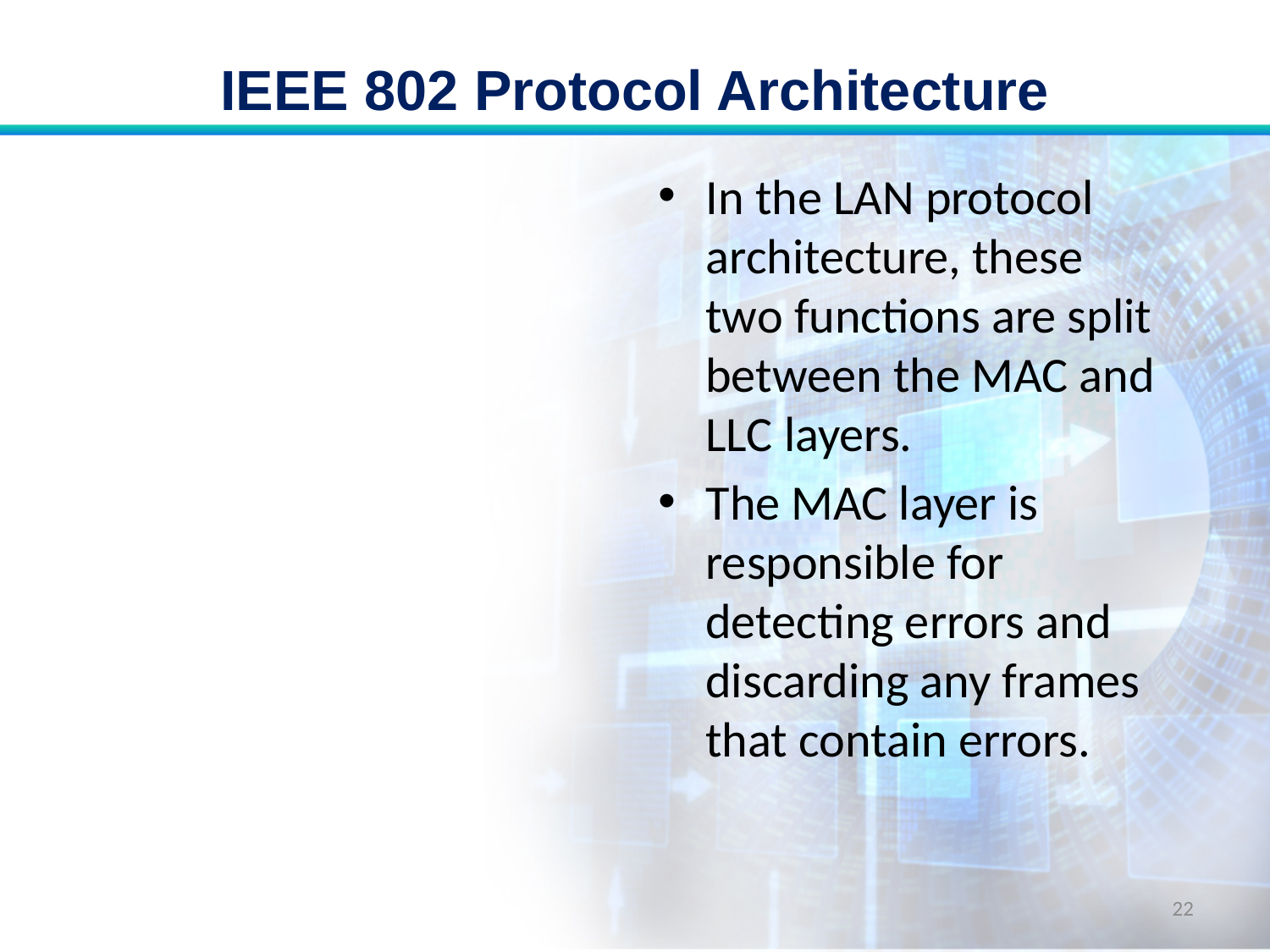

# IEEE 802 Protocol Architecture
In the LAN protocol architecture, these two functions are split between the MAC and LLC layers.
The MAC layer is responsible for detecting errors and discarding any frames that contain errors.
22